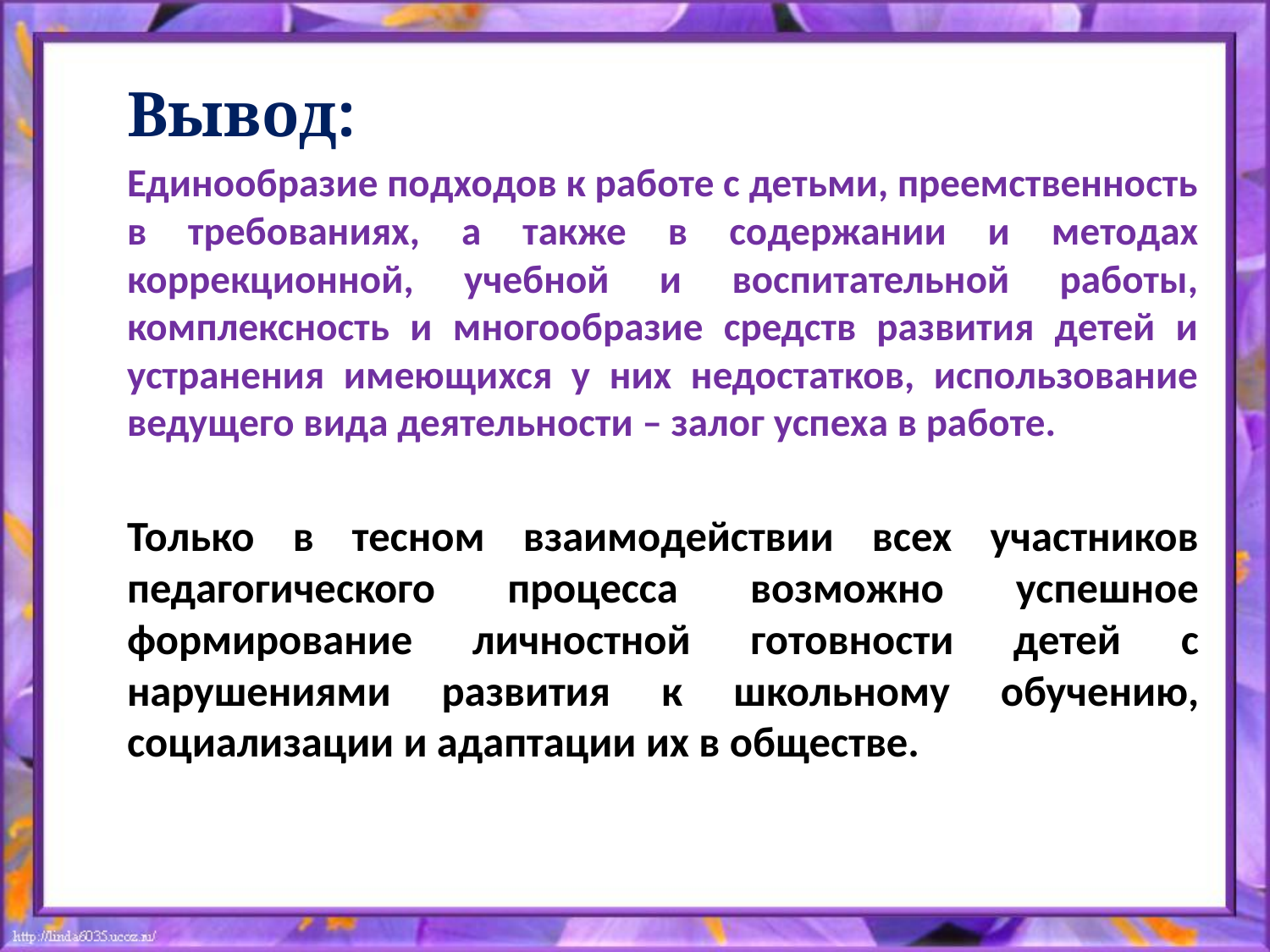

Вывод:
	Единообразие подходов к работе с детьми, преемственность в требованиях, а также в содержании и методах коррекционной, учебной и воспитательной работы, комплексность и многообразие средств развития детей и устранения имеющихся у них недостатков, использование ведущего вида деятельности – залог успеха в работе.

	Только в тесном взаимодействии всех участников педагогического процесса возможно успешное формирование личностной готовности детей с нарушениями развития к школьному обучению, социализации и адаптации их в обществе.